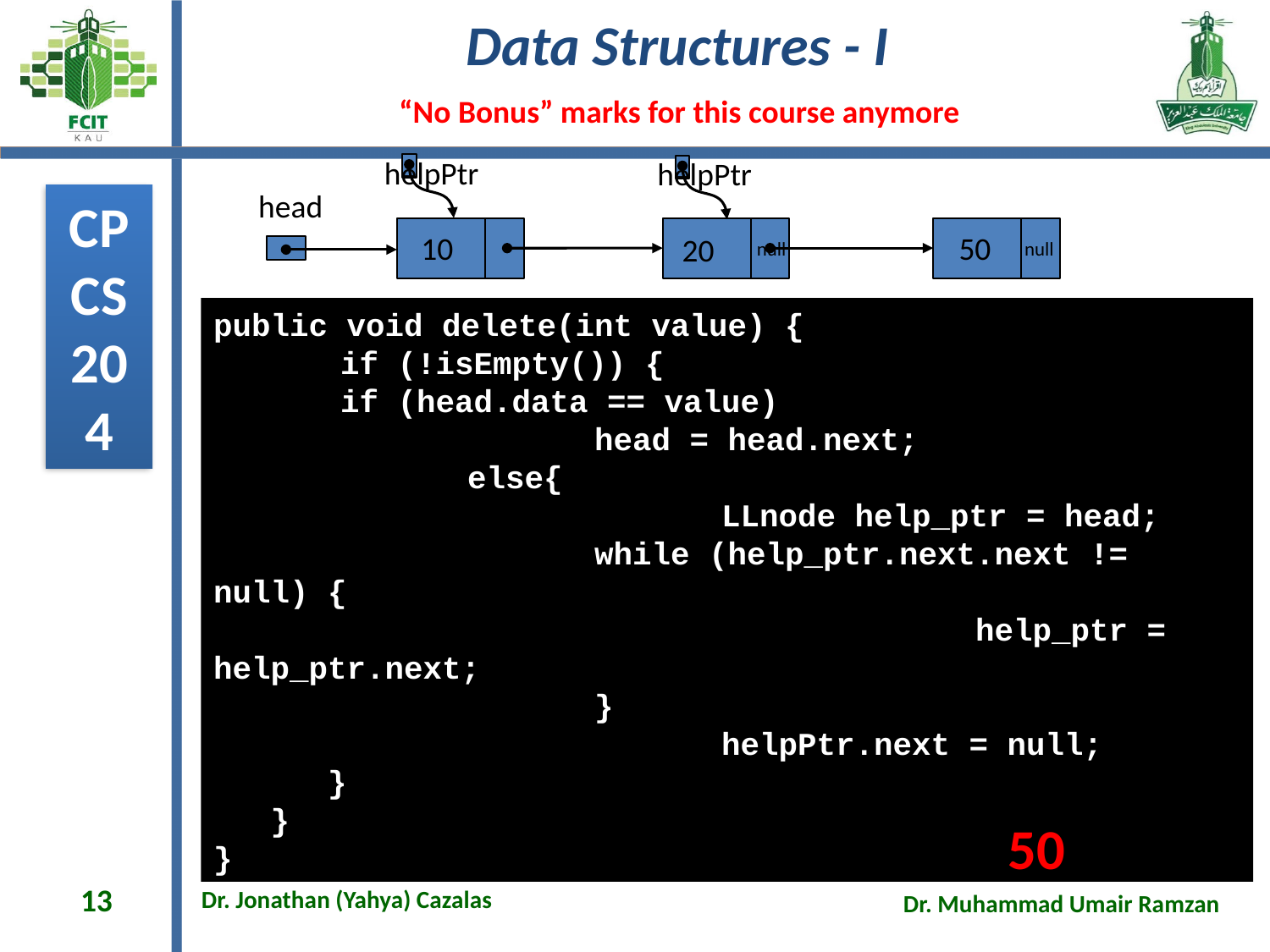

helpPtr

helpPtr

head

10
50
20
null
null

public void delete(int value) {
   	if (!isEmpty()) {
      	if (head.data == value)
			head = head.next;
		else{
				LLnode help_ptr = head;
         		while (help_ptr.next.next != null) {
						help_ptr = help_ptr.next;
         		}
		  		helpPtr.next = null;
      }
   }
}
50
# Linked List – Deletion (last node)
13